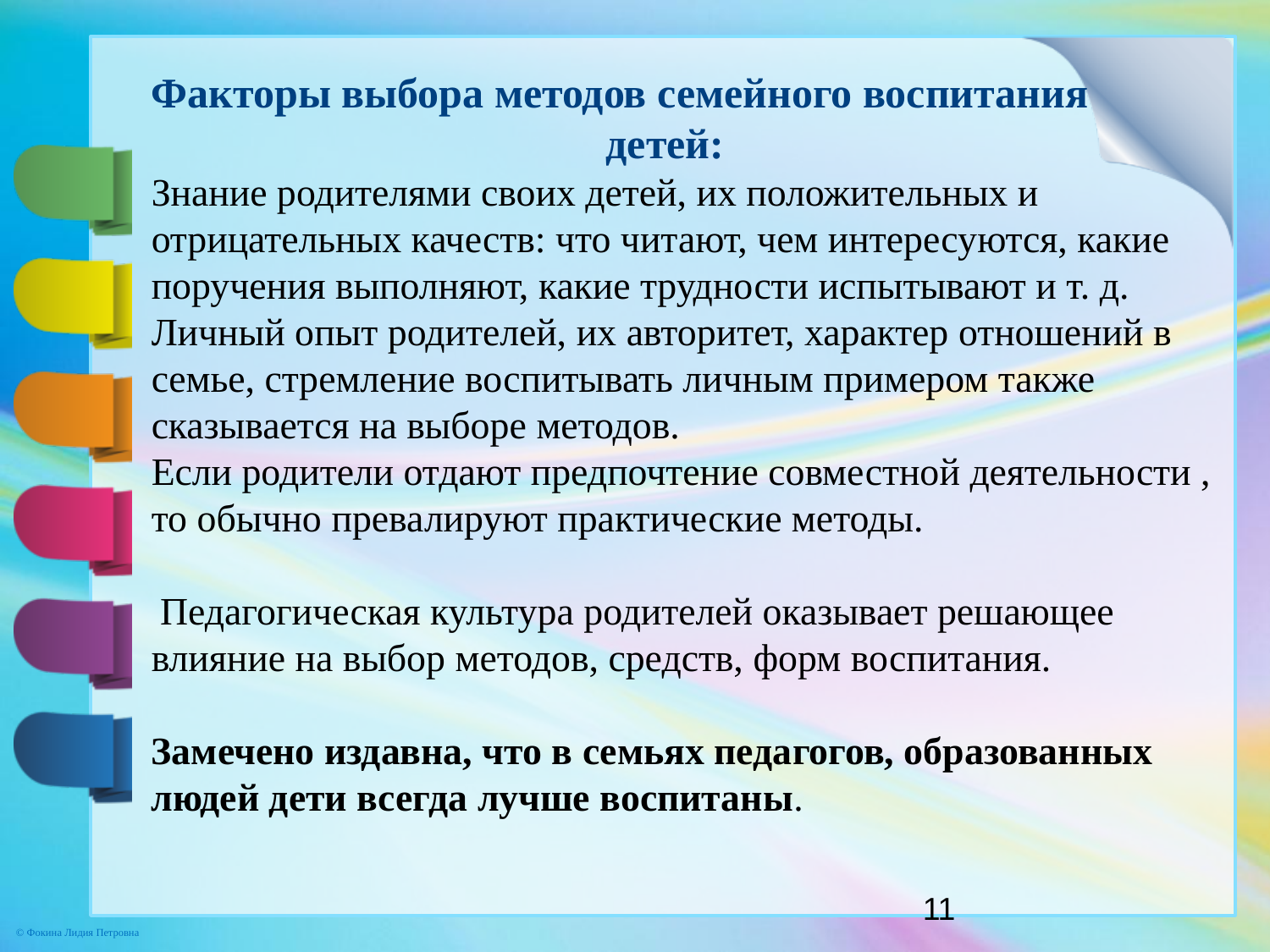

# Факторы выбора методов семейного воспитания детей: Знание родителями своих детей, их положительных и отрицательных качеств: что читают, чем интересуются, какие поручения выполняют, какие трудности испытывают и т. д. Личный опыт родителей, их авторитет, характер отношений в семье, стремление воспитывать личным примером также сказывается на выборе методов. Если родители отдают предпочтение совместной деятельности , то обычно превалируют практические методы. Педагогическая культура родителей оказывает решающее      влияние на выбор методов, средств, форм воспитания. Замечено издавна, что в семьях педагогов, образованных     людей дети всегда лучше воспитаны.

11